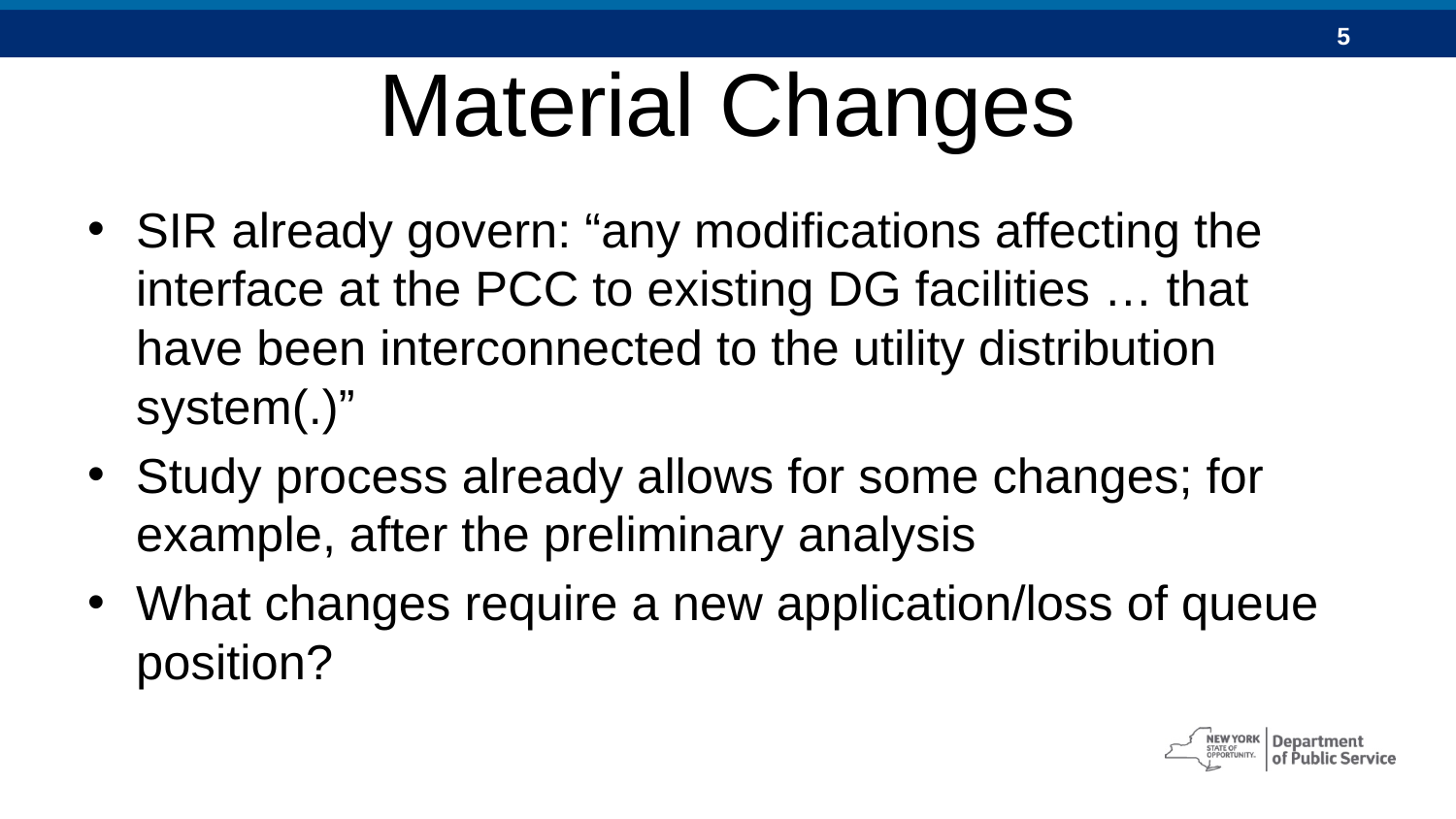

# Material Changes
SIR already govern: “any modifications affecting the interface at the PCC to existing DG facilities … that have been interconnected to the utility distribution system(.)”
Study process already allows for some changes; for example, after the preliminary analysis
What changes require a new application/loss of queue position?